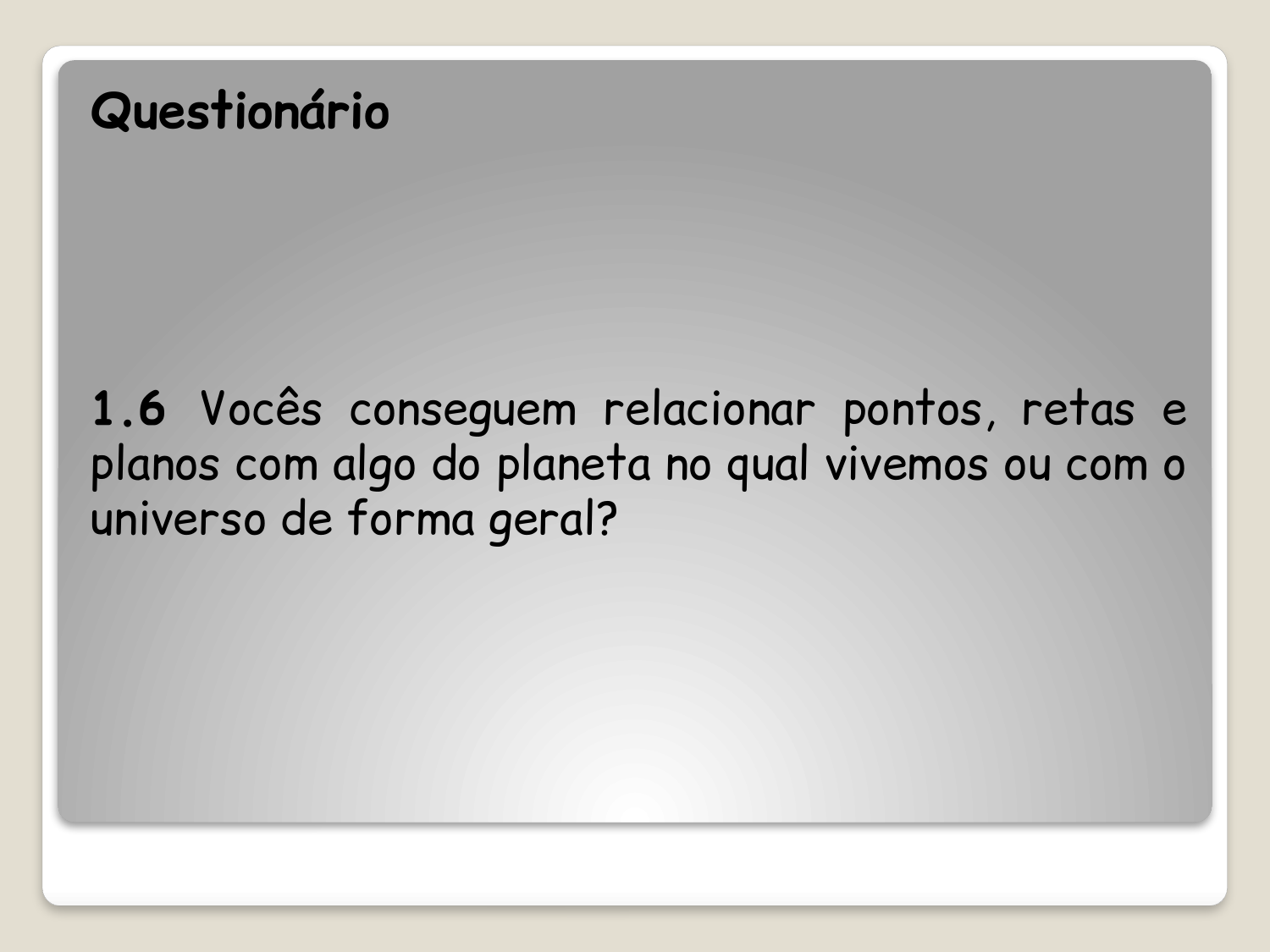

Questionário
1.6 Vocês conseguem relacionar pontos, retas e planos com algo do planeta no qual vivemos ou com o universo de forma geral?